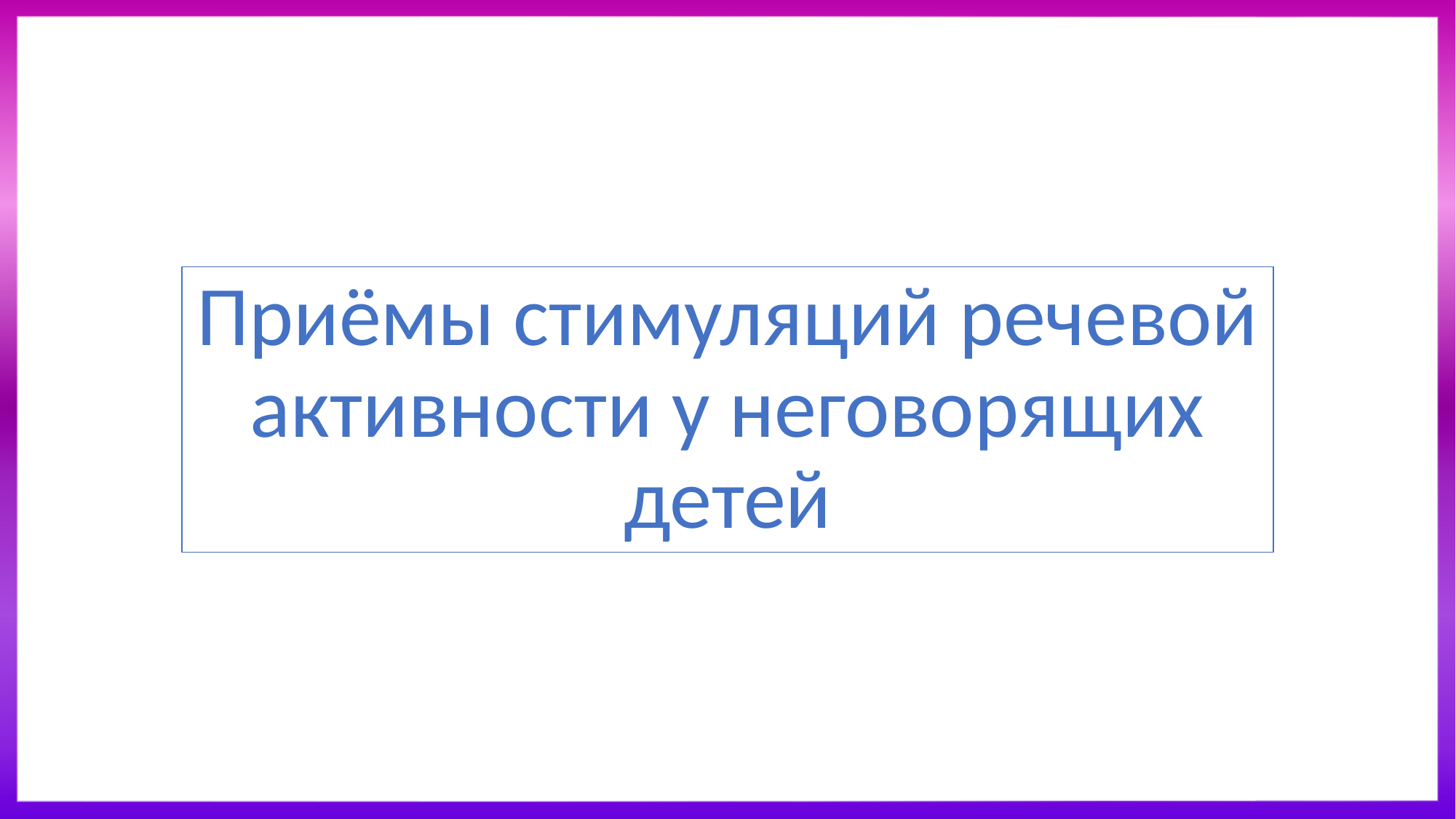

# Приёмы стимуляций речевой активности у неговорящих детей